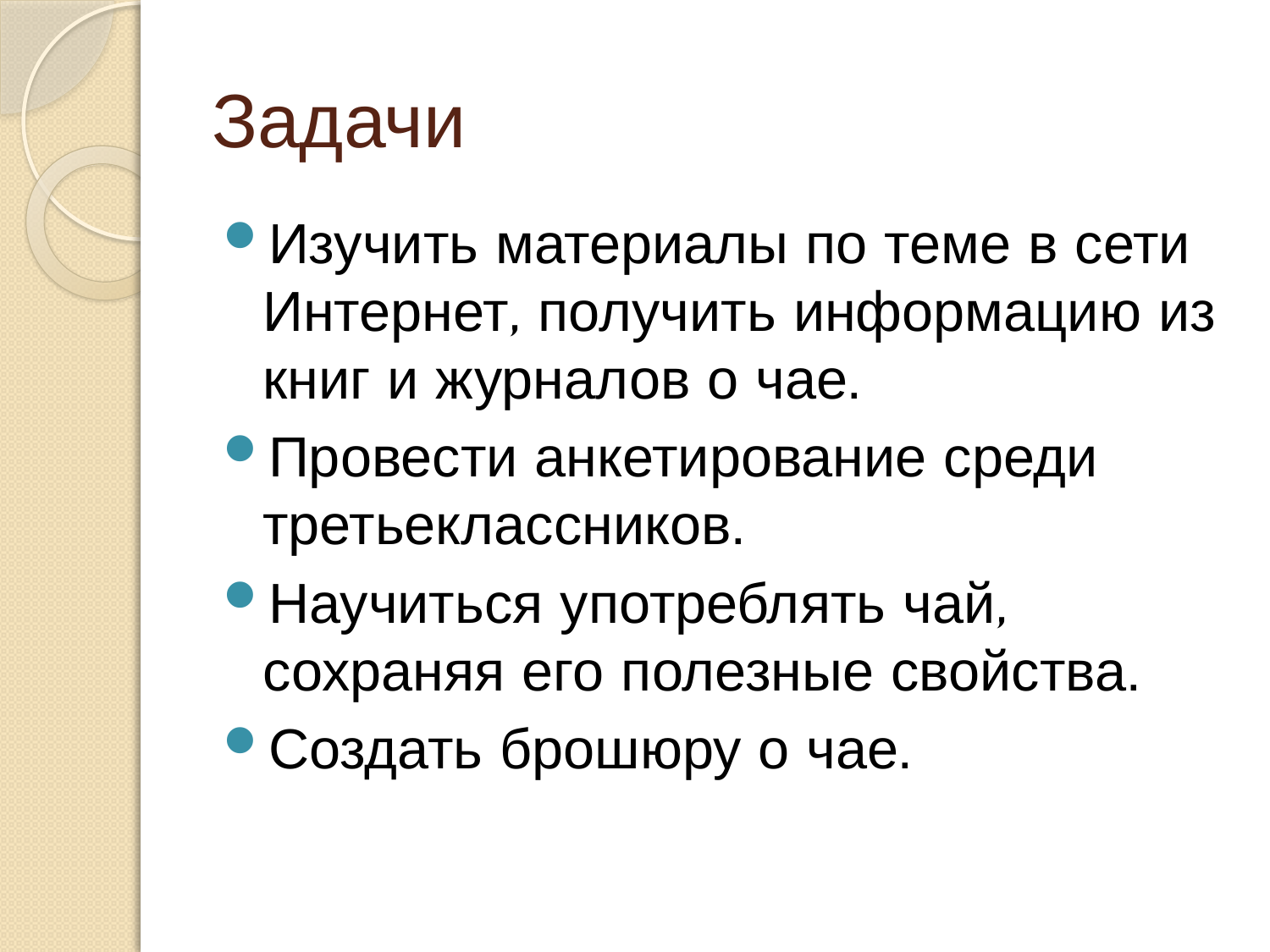

# Задачи
Изучить материалы по теме в сети Интернет, получить информацию из книг и журналов о чае.
Провести анкетирование среди третьеклассников.
Научиться употреблять чай, сохраняя его полезные свойства.
Создать брошюру о чае.